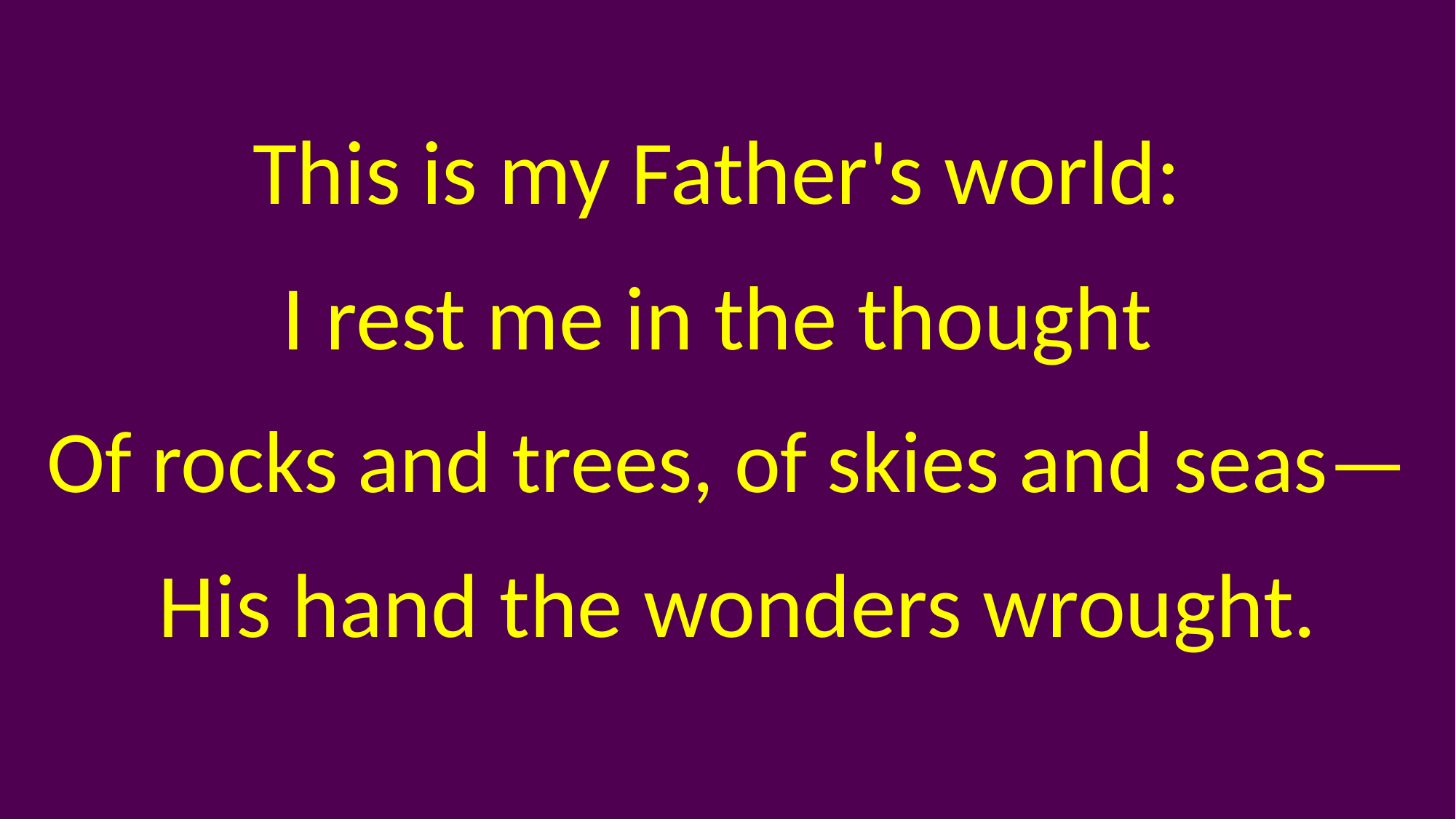

This is my Father's world:
I rest me in the thought
Of rocks and trees, of skies and seas—
 His hand the wonders wrought.